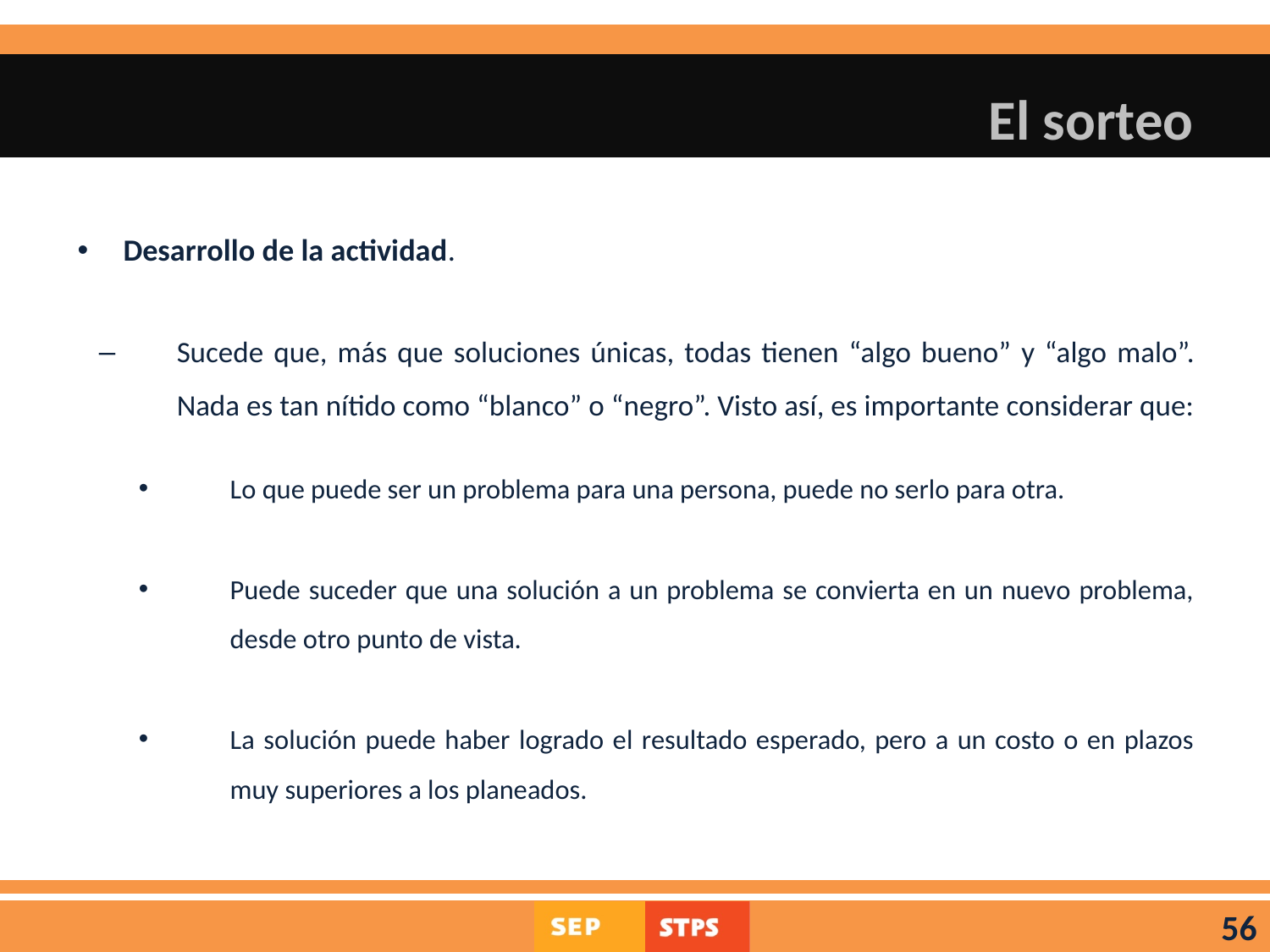

# El sorteo
Desarrollo de la actividad.

Sucede que, más que soluciones únicas, todas tienen “algo bueno” y “algo malo”. Nada es tan nítido como “blanco” o “negro”. Visto así, es importante considerar que:

Lo que puede ser un problema para una persona, puede no serlo para otra.

Puede suceder que una solución a un problema se convierta en un nuevo problema, desde otro punto de vista.

La solución puede haber logrado el resultado esperado, pero a un costo o en plazos muy superiores a los planeados.
56